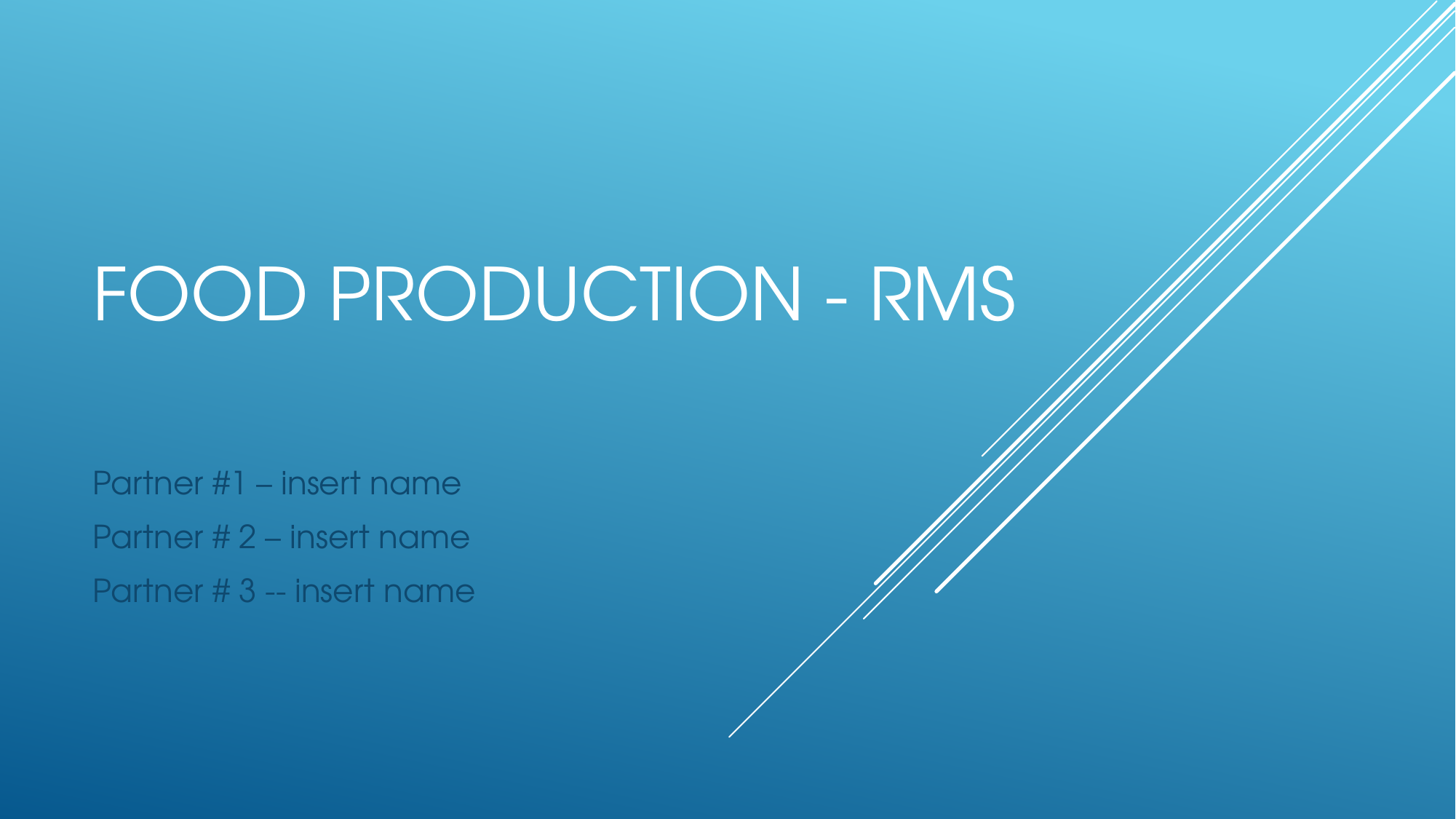

# Food Production - RMS
Partner #1 – insert name
Partner # 2 – insert name
Partner # 3 -- insert name